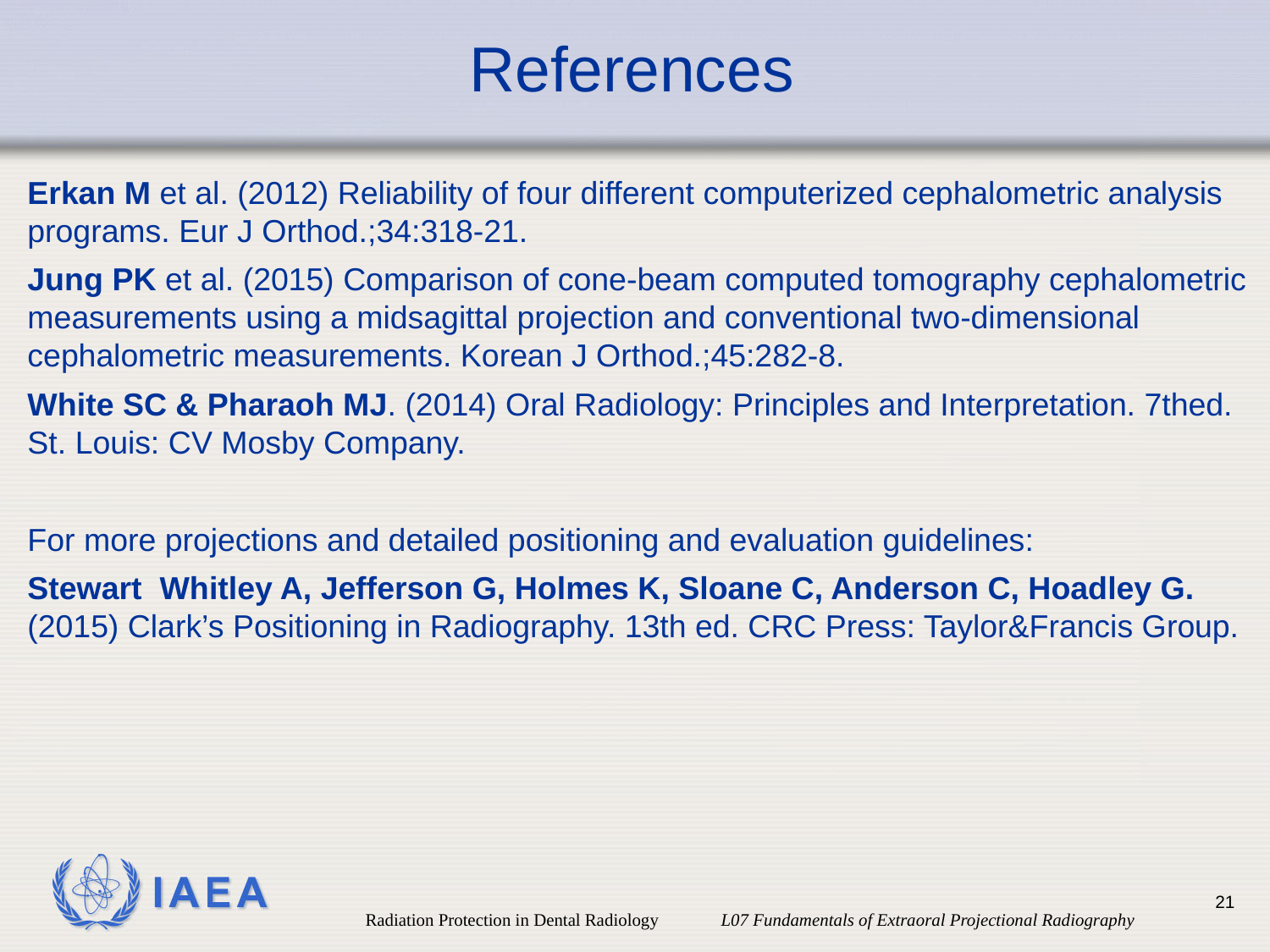

# References
Erkan M et al. (2012) Reliability of four different computerized cephalometric analysis programs. Eur J Orthod.;34:318-21.
Jung PK et al. (2015) Comparison of cone-beam computed tomography cephalometric measurements using a midsagittal projection and conventional two-dimensional cephalometric measurements. Korean J Orthod.;45:282-8.
White SC & Pharaoh MJ. (2014) Oral Radiology: Principles and Interpretation. 7thed. St. Louis: CV Mosby Company.

For more projections and detailed positioning and evaluation guidelines:
Stewart  Whitley A, Jefferson G, Holmes K, Sloane C, Anderson C, Hoadley G. (2015) Clark’s Positioning in Radiography. 13th ed. CRC Press: Taylor&Francis Group.
21
Radiation Protection in Dental Radiology              L07 Fundamentals of Extraoral Projectional Radiography